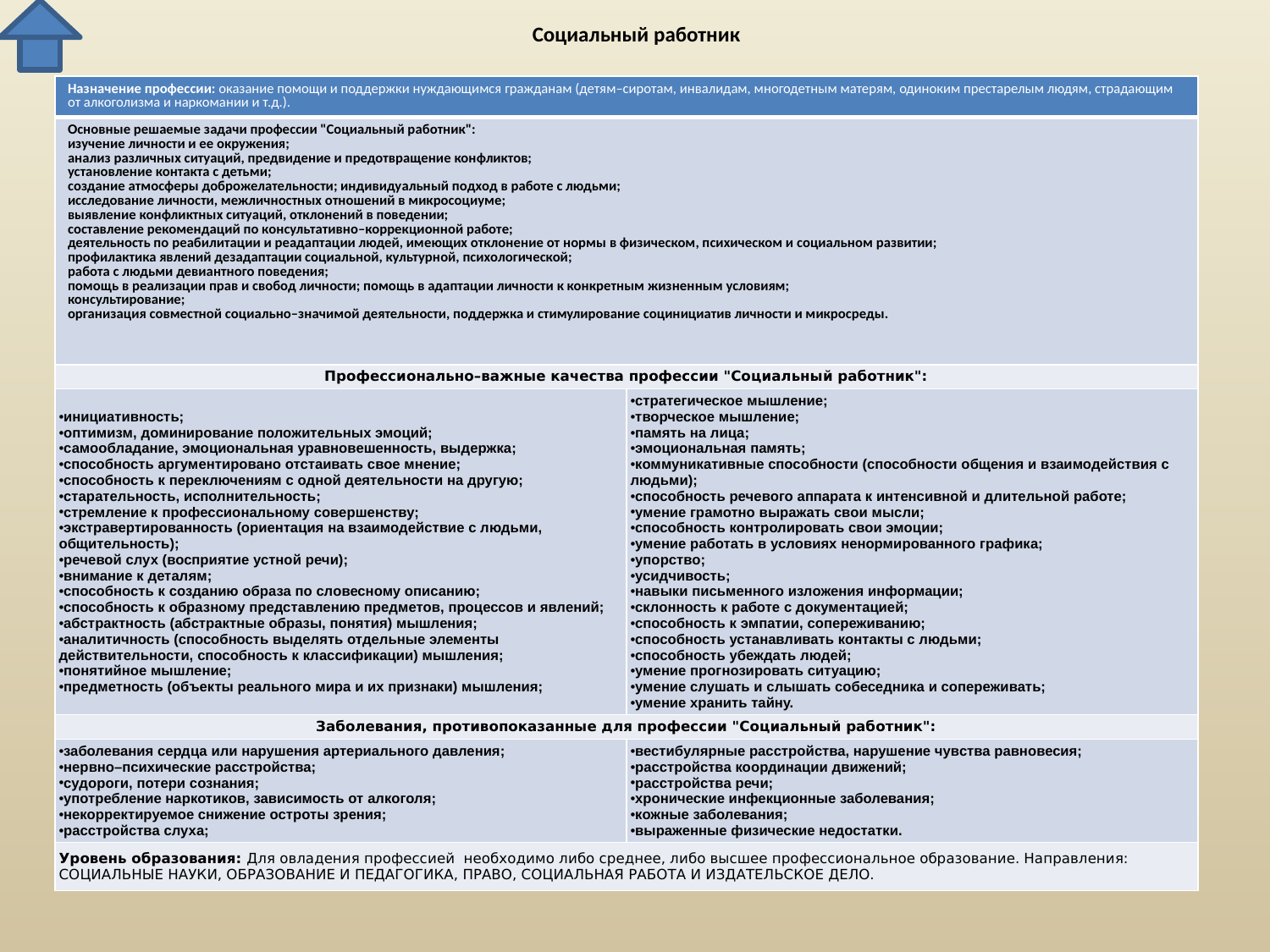

# Социальный работник
| Назначение профессии: оказание помощи и поддержки нуждающимся гражданам (детям–сиротам, инвалидам, многодетным матерям, одиноким престарелым людям, страдающим от алкоголизма и наркомании и т.д.). |  |
| --- | --- |
| Основные решаемые задачи профессии "Социальный работник": изучение личности и ее окружения; анализ различных ситуаций, предвидение и предотвращение конфликтов; установление контакта с детьми; создание атмосферы доброжелательности; индивидуальный подход в работе с людьми; исследование личности, межличностных отношений в микросоциуме; выявление конфликтных ситуаций, отклонений в поведении; составление рекомендаций по консультативно–коррекционной работе; деятельность по реабилитации и реадаптации людей, имеющих отклонение от нормы в физическом, психическом и социальном развитии; профилактика явлений дезадаптации социальной, культурной, психологической; работа с людьми девиантного поведения; помощь в реализации прав и свобод личности; помощь в адаптации личности к конкретным жизненным условиям; консультирование; организация совместной социально–значимой деятельности, поддержка и стимулирование социнициатив личности и микросреды. |  |
| Профессионально–важные качества профессии "Социальный работник": |  |
| инициативность; оптимизм, доминирование положительных эмоций; самообладание, эмоциональная уравновешенность, выдержка; способность аргументировано отстаивать свое мнение; способность к переключениям с одной деятельности на другую; старательность, исполнительность; стремление к профессиональному совершенству; экстравертированность (ориентация на взаимодействие с людьми, общительность); речевой слух (восприятие устной речи); внимание к деталям; способность к созданию образа по словесному описанию; способность к образному представлению предметов, процессов и явлений; абстрактность (абстрактные образы, понятия) мышления; аналитичность (способность выделять отдельные элементы действительности, способность к классификации) мышления; понятийное мышление; предметность (объекты реального мира и их признаки) мышления; | стратегическое мышление; творческое мышление; память на лица; эмоциональная память; коммуникативные способности (способности общения и взаимодействия с людьми); способность речевого аппарата к интенсивной и длительной работе; умение грамотно выражать свои мысли; способность контролировать свои эмоции; умение работать в условиях ненормированного графика; упорство; усидчивость; навыки письменного изложения информации; склонность к работе с документацией; способность к эмпатии, сопереживанию; способность устанавливать контакты с людьми; способность убеждать людей; умение прогнозировать ситуацию; умение слушать и слышать собеседника и сопереживать; умение хранить тайну. |
| Заболевания, противопоказанные для профессии "Социальный работник": |  |
| заболевания сердца или нарушения артериального давления; нервно–психические расстройства; судороги, потери сознания; употребление наркотиков, зависимость от алкоголя; некорректируемое снижение остроты зрения; расстройства слуха; | вестибулярные расстройства, нарушение чувства равновесия; расстройства координации движений; расстройства речи; хронические инфекционные заболевания; кожные заболевания; выраженные физические недостатки. |
| Уровень образования: Для овладения профессией необходимо либо среднее, либо высшее профессиональное образование. Направления: СОЦИАЛЬНЫЕ НАУКИ, ОБРАЗОВАНИЕ И ПЕДАГОГИКА, ПРАВО, СОЦИАЛЬНАЯ РАБОТА И ИЗДАТЕЛЬСКОЕ ДЕЛО. |  |